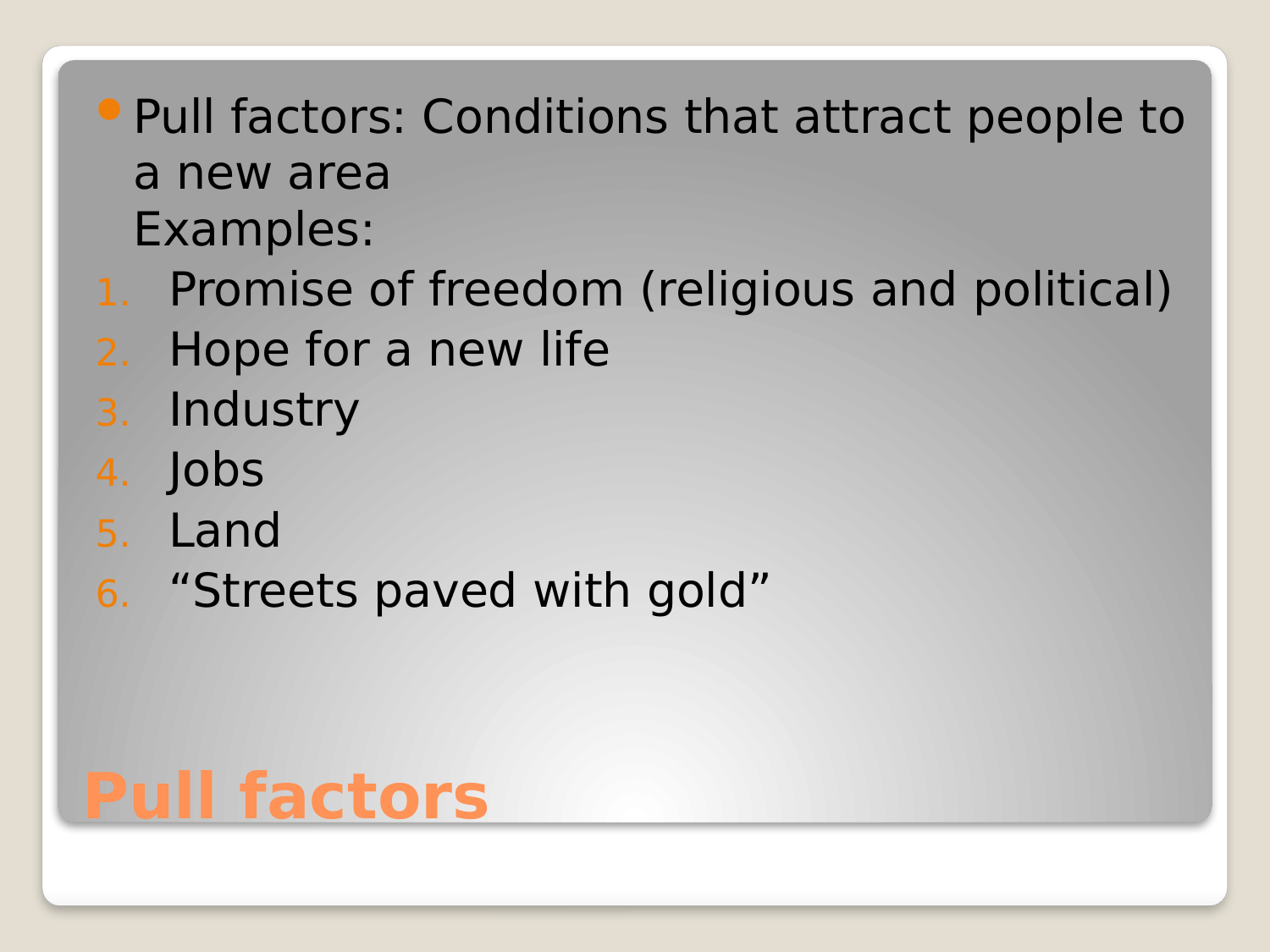

Pull factors: Conditions that attract people to a new area 
Examples:
Promise of freedom (religious and political)
Hope for a new life
Industry
Jobs
Land
“Streets paved with gold”

# Pull factors